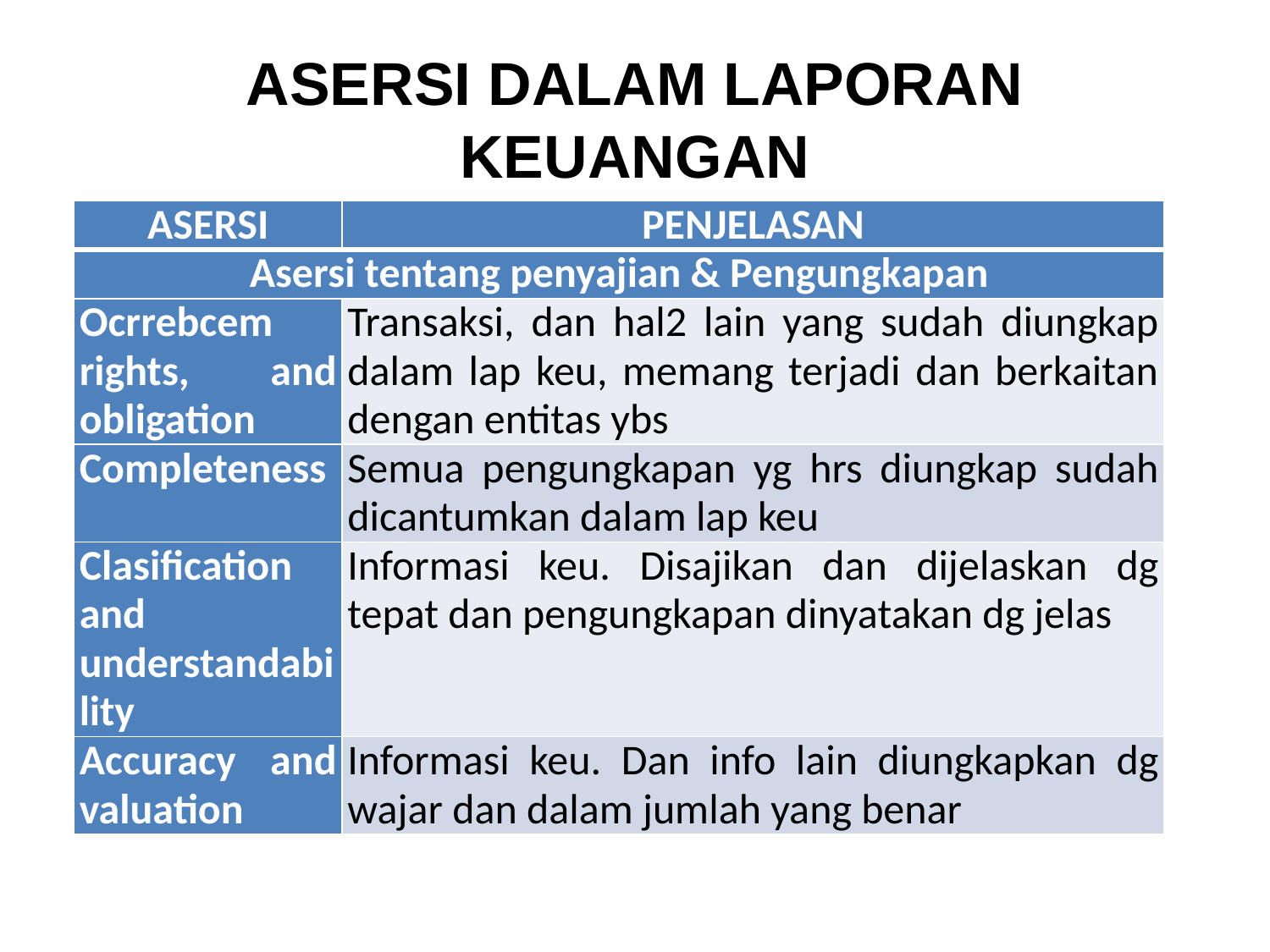

# ASERSI DALAM LAPORAN KEUANGAN
| ASERSI | PENJELASAN |
| --- | --- |
| Asersi tentang penyajian & Pengungkapan |  |
| Ocrrebcem rights, and obligation | Transaksi, dan hal2 lain yang sudah diungkap dalam lap keu, memang terjadi dan berkaitan dengan entitas ybs |
| Completeness | Semua pengungkapan yg hrs diungkap sudah dicantumkan dalam lap keu |
| Clasification and understandability | Informasi keu. Disajikan dan dijelaskan dg tepat dan pengungkapan dinyatakan dg jelas |
| Accuracy and valuation | Informasi keu. Dan info lain diungkapkan dg wajar dan dalam jumlah yang benar |